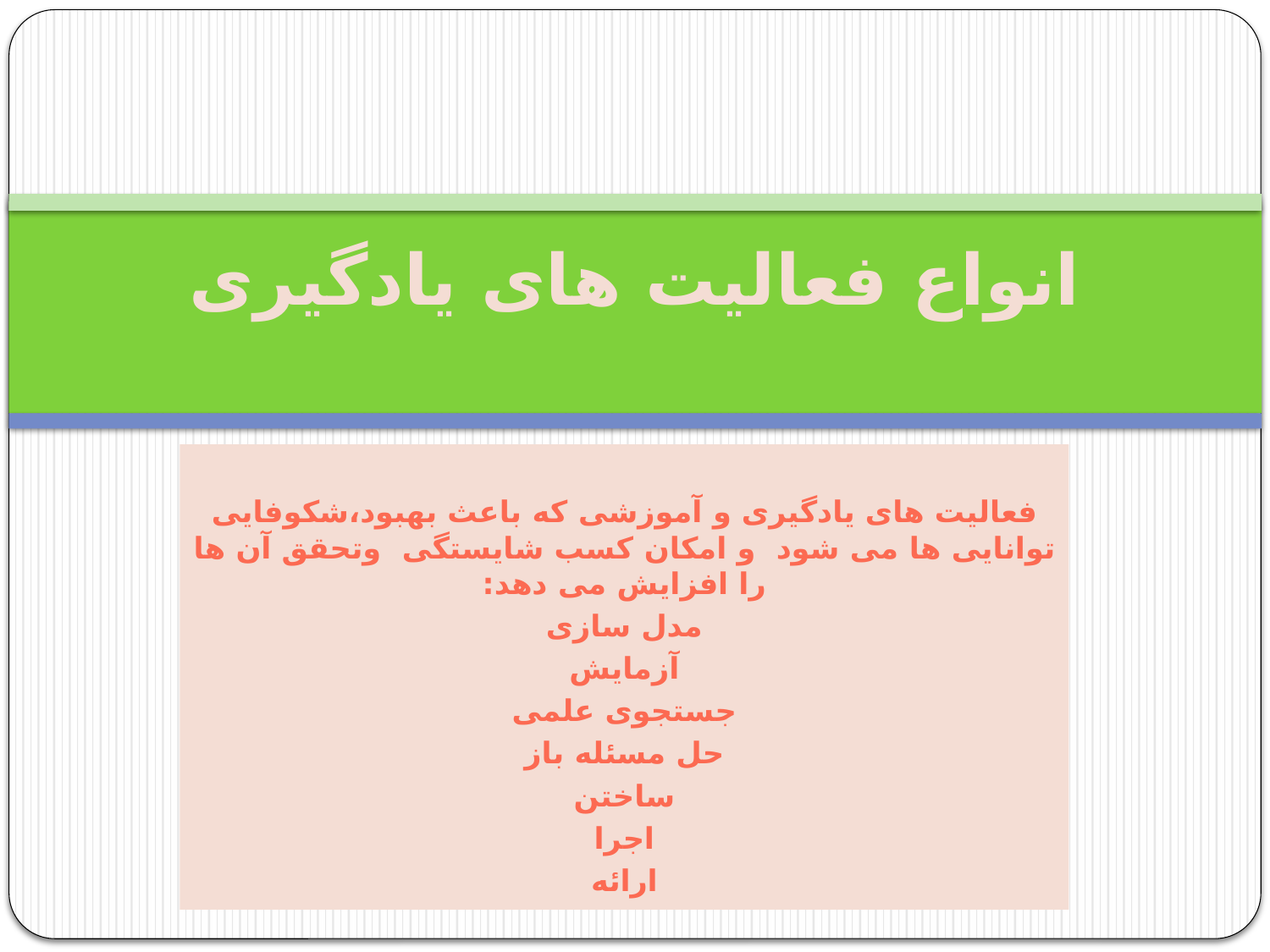

# انواع فعالیت های یادگیری

فعالیت های یادگیری و آموزشی که باعث بهبود،شکوفایی توانایی ها می شود  و امکان کسب شایستگی  وتحقق آن ها را افزایش می دهد:
مدل سازی
آزمایش
جستجوی علمی
حل مسئله باز
ساختن
اجرا
ارائه